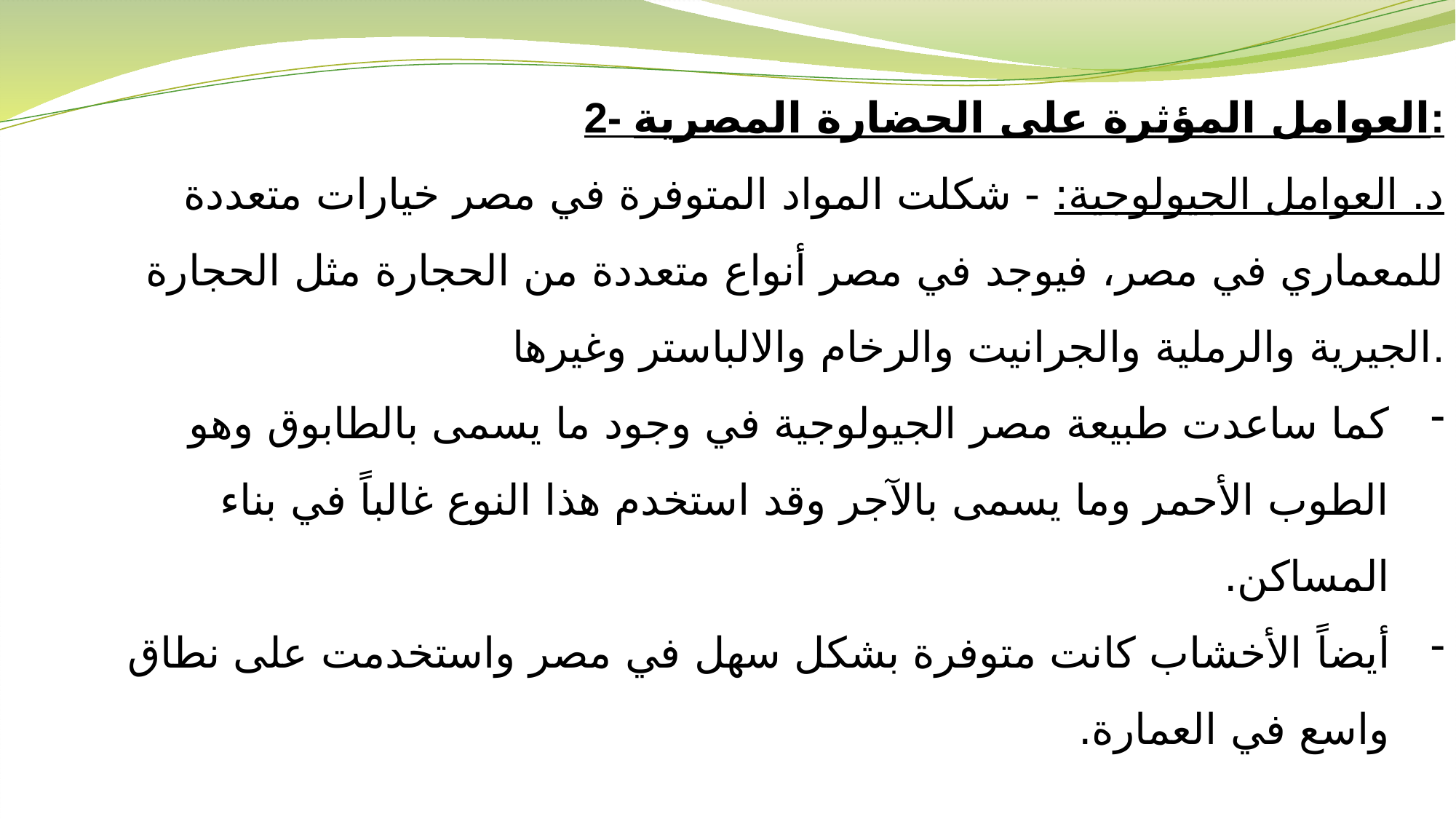

2- العوامل المؤثرة على الحضارة المصرية:
د. العوامل الجيولوجية: - شكلت المواد المتوفرة في مصر خيارات متعددة للمعماري في مصر، فيوجد في مصر أنواع متعددة من الحجارة مثل الحجارة الجيرية والرملية والجرانيت والرخام والالباستر وغيرها.
كما ساعدت طبيعة مصر الجيولوجية في وجود ما يسمى بالطابوق وهو الطوب الأحمر وما يسمى بالآجر وقد استخدم هذا النوع غالباً في بناء المساكن.
أيضاً الأخشاب كانت متوفرة بشكل سهل في مصر واستخدمت على نطاق واسع في العمارة.